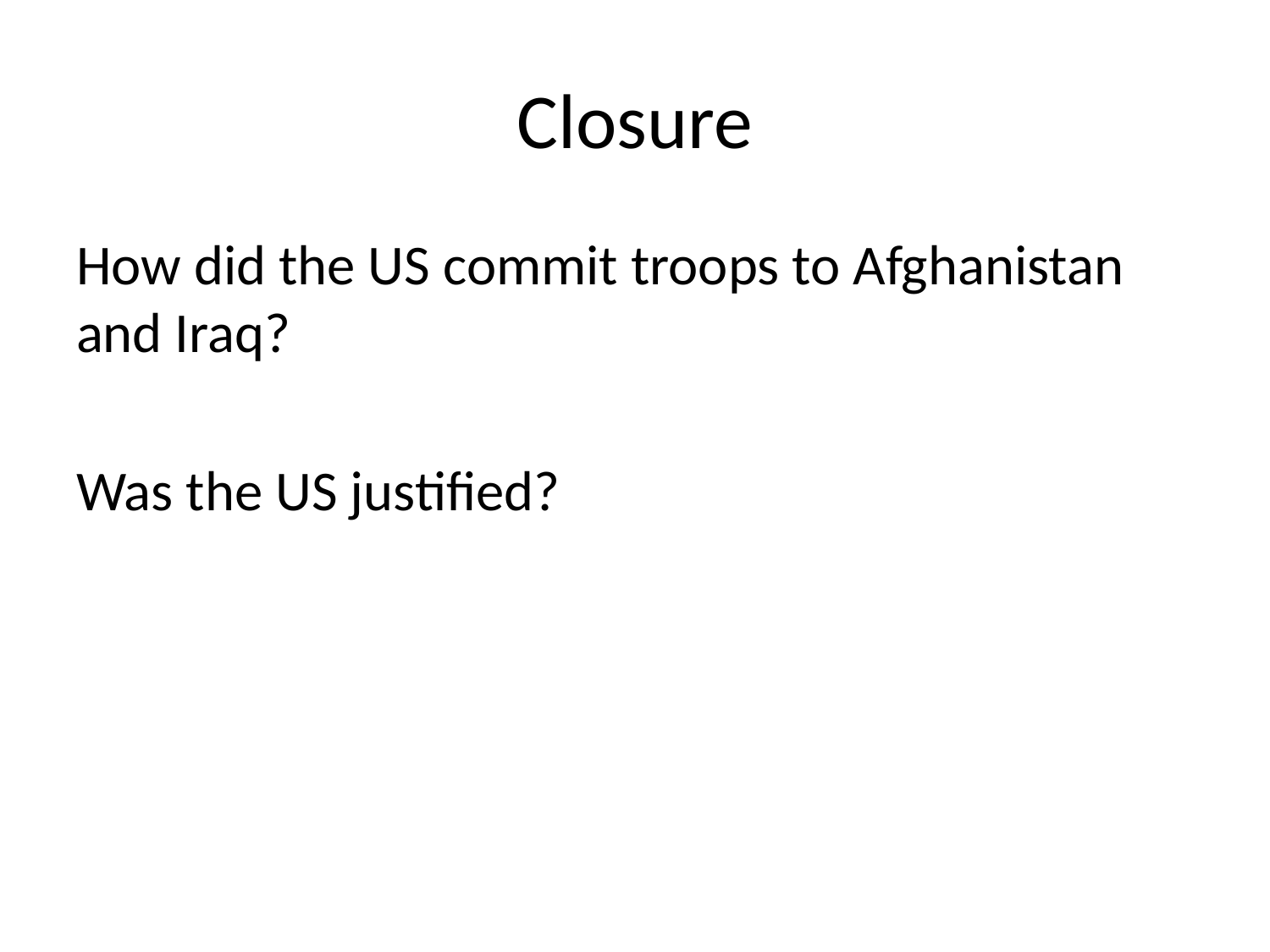

# Closure
How did the US commit troops to Afghanistan and Iraq?

Was the US justified?